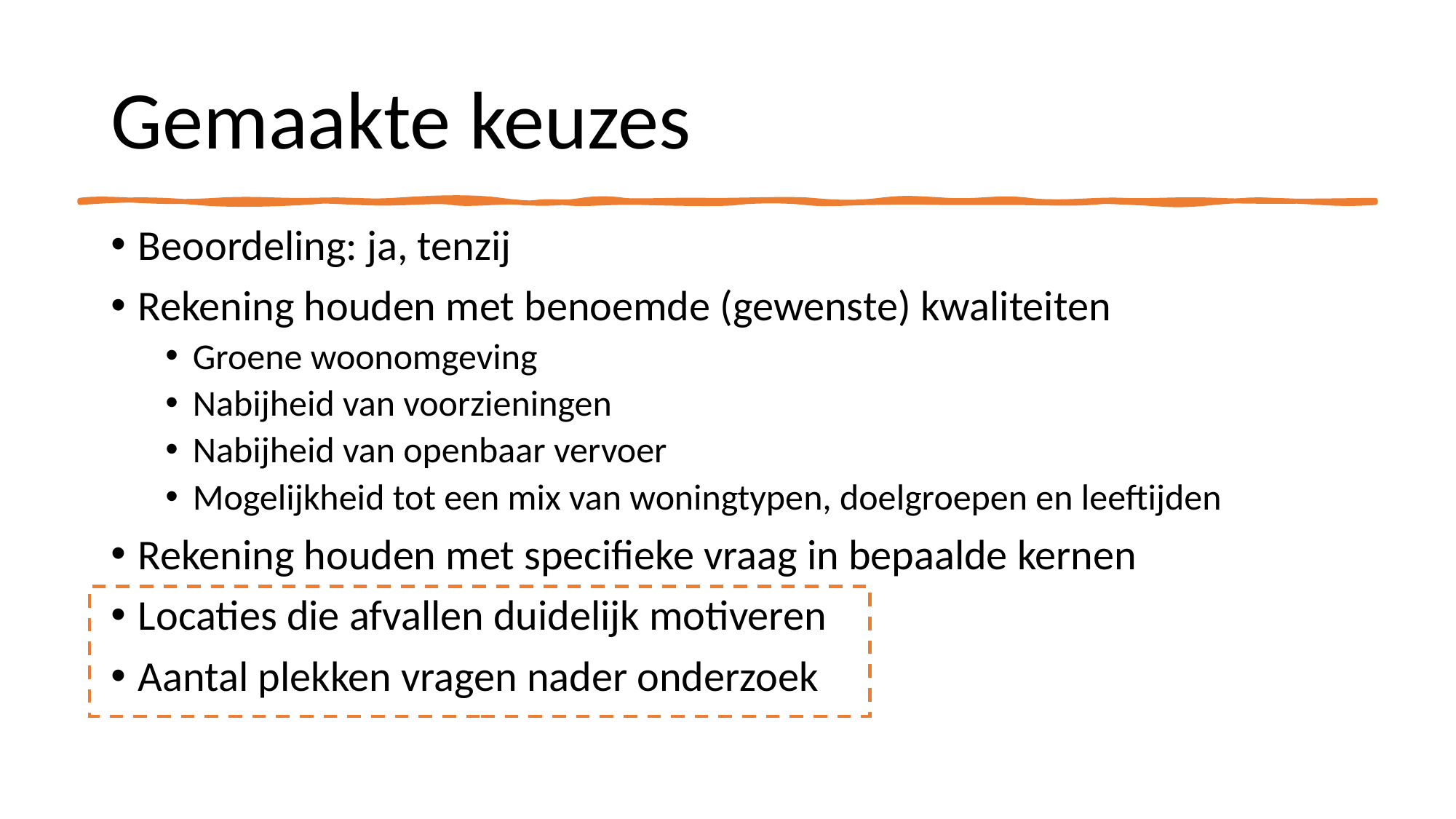

# Gemaakte keuzes

Beoordeling: ja, tenzij
Rekening houden met benoemde (gewenste) kwaliteiten
Groene woonomgeving
Nabijheid van voorzieningen
Nabijheid van openbaar vervoer
Mogelijkheid tot een mix van woningtypen, doelgroepen en leeftijden
Rekening houden met specifieke vraag in bepaalde kernen
Locaties die afvallen duidelijk motiveren
Aantal plekken vragen nader onderzoek